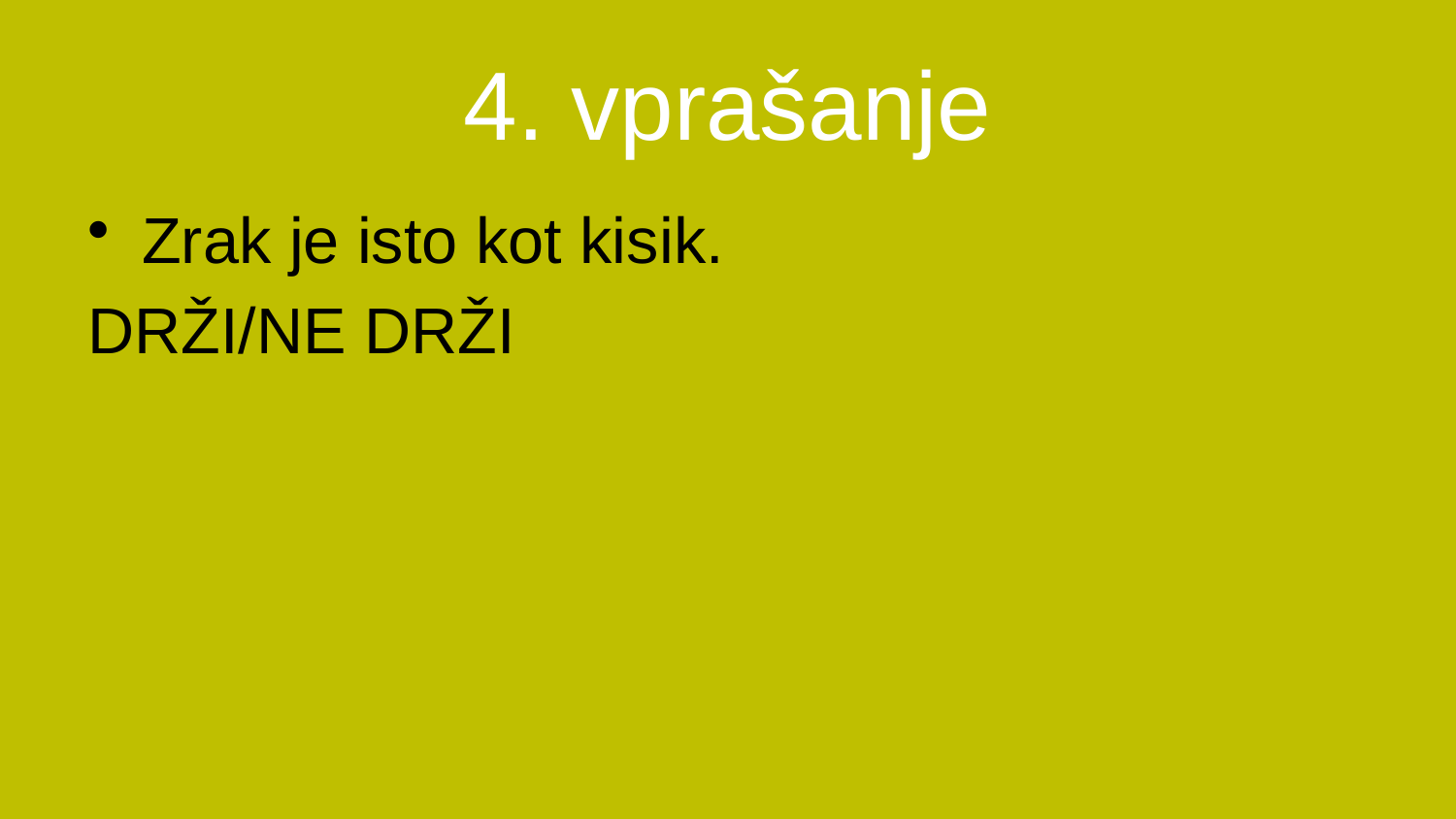

# 4. vprašanje
Zrak je isto kot kisik.
DRŽI/NE DRŽI